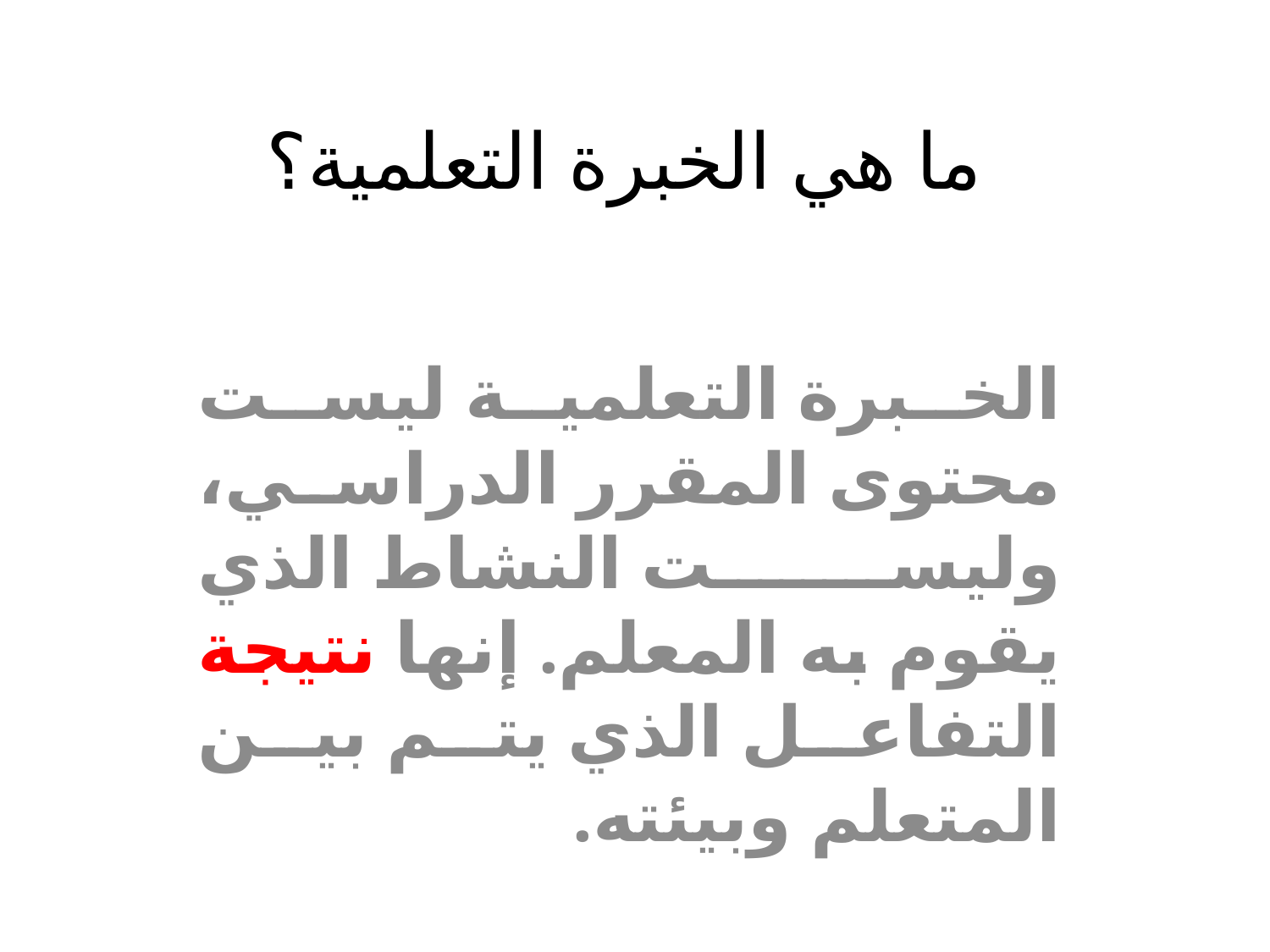

# ما هي الخبرة التعلمية؟
الخبرة التعلمية ليست محتوى المقرر الدراسي، وليست النشاط الذي يقوم به المعلم. إنها نتيجة التفاعل الذي يتم بين المتعلم وبيئته.